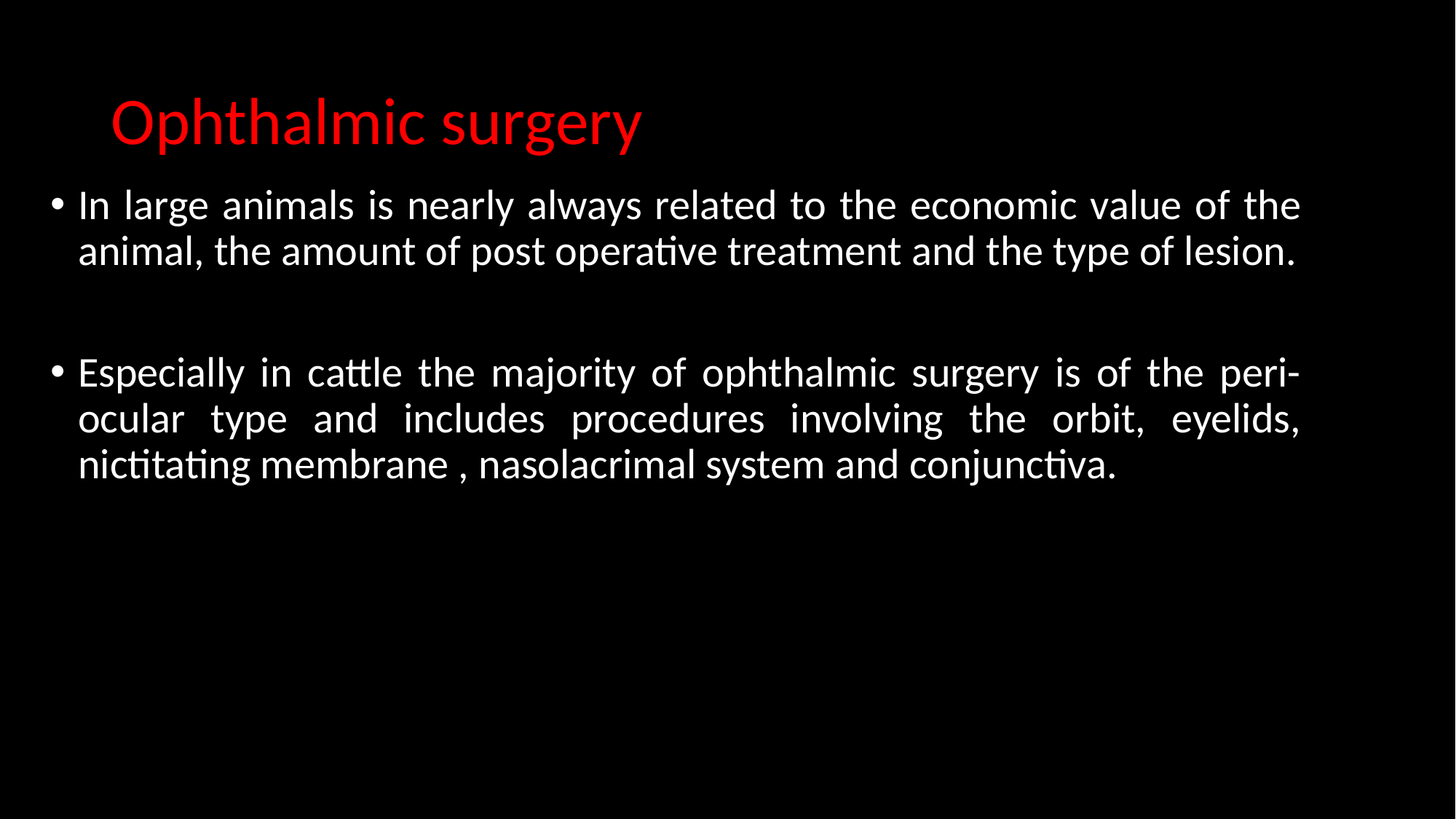

# Ophthalmic surgery
In large animals is nearly always related to the economic value of the animal, the amount of post operative treatment and the type of lesion.

Especially in cattle the majority of ophthalmic surgery is of the peri-ocular type and includes procedures involving the orbit, eyelids, nictitating membrane , nasolacrimal system and conjunctiva.